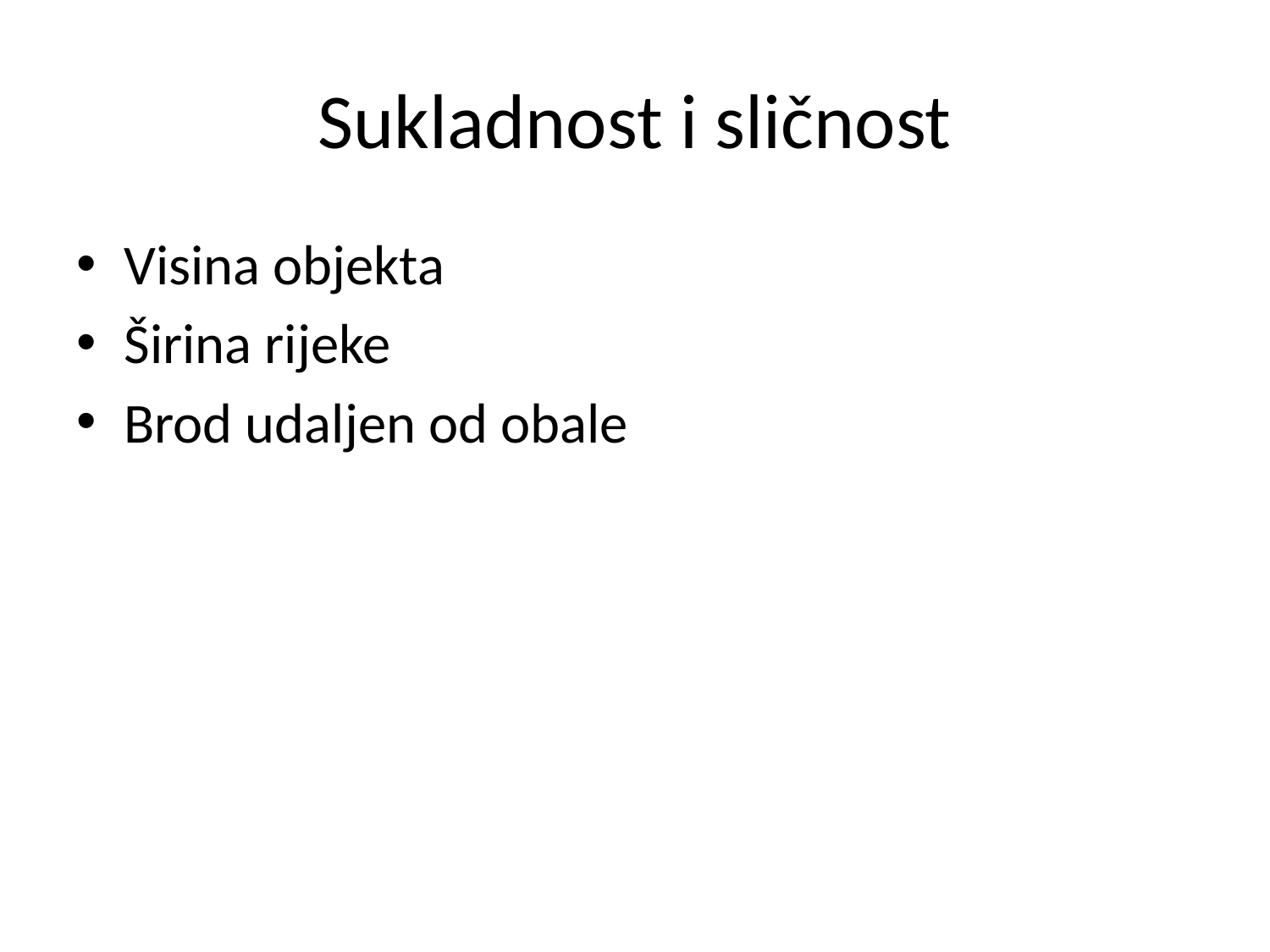

# Sukladnost i sličnost
Visina objekta
Širina rijeke
Brod udaljen od obale